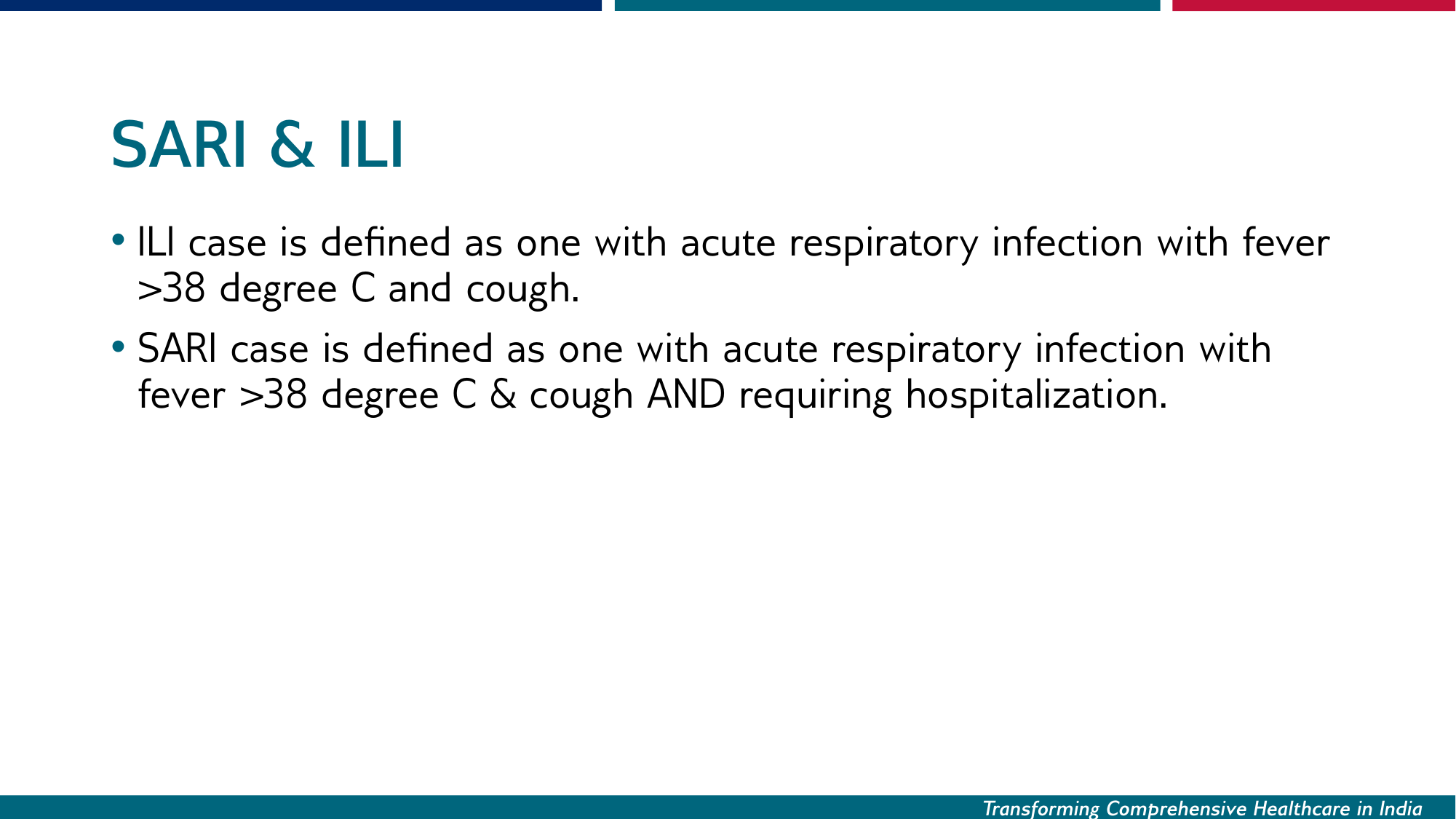

# SARI & ILI
lLl case is defined as one with acute respiratory infection with fever >38 degree C and cough.
SARI case is defined as one with acute respiratory infection with fever >38 degree C & cough AND requiring hospitalization.